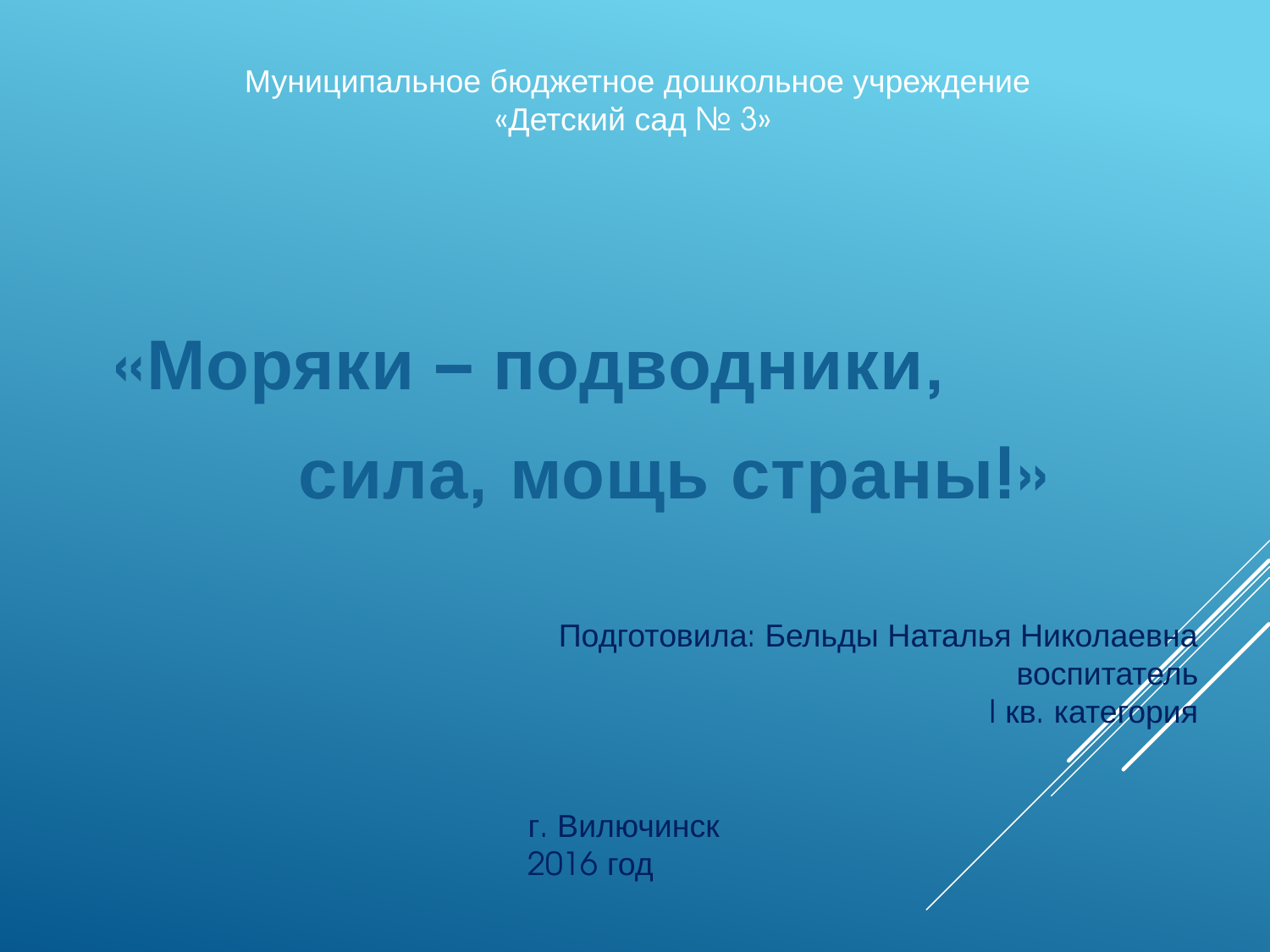

Муниципальное бюджетное дошкольное учреждение
«Детский сад № 3»

«Моряки – подводники,
         сила, мощь страны!»
Подготовила: Бельды Наталья Николаевна
воспитатель
I кв. категория

г. Вилючинск
2016 год